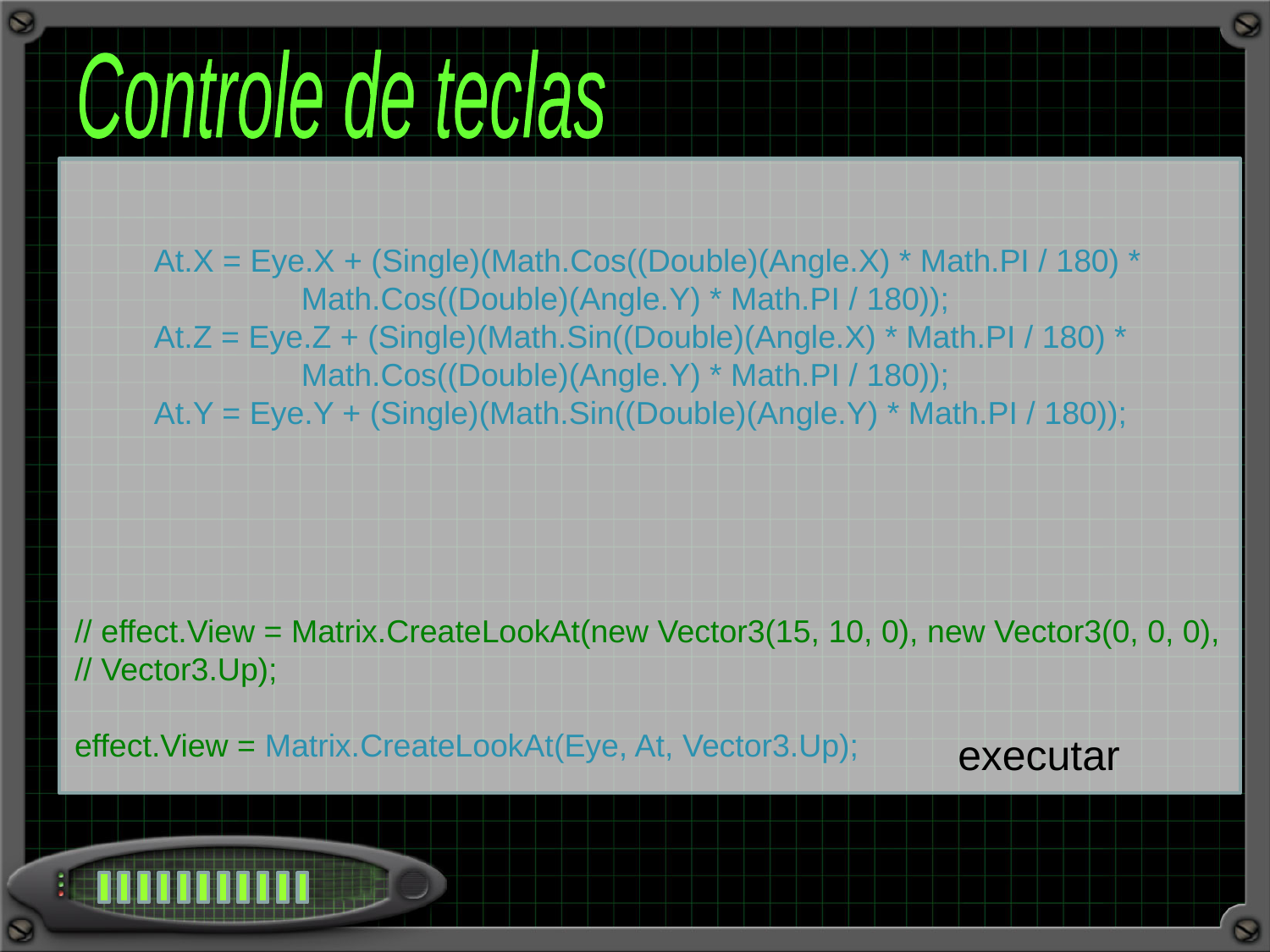

Controle de teclas

            At.X = Eye.X + (Single)(Math.Cos((Double)(Angle.X) * Math.PI / 180) *
		Math.Cos((Double)(Angle.Y) * Math.PI / 180));
            At.Z = Eye.Z + (Single)(Math.Sin((Double)(Angle.X) * Math.PI / 180) *
		Math.Cos((Double)(Angle.Y) * Math.PI / 180));
            At.Y = Eye.Y + (Single)(Math.Sin((Double)(Angle.Y) * Math.PI / 180));
// effect.View = Matrix.CreateLookAt(new Vector3(15, 10, 0), new Vector3(0, 0, 0),
// Vector3.Up);

effect.View = Matrix.CreateLookAt(Eye, At, Vector3.Up);

executar